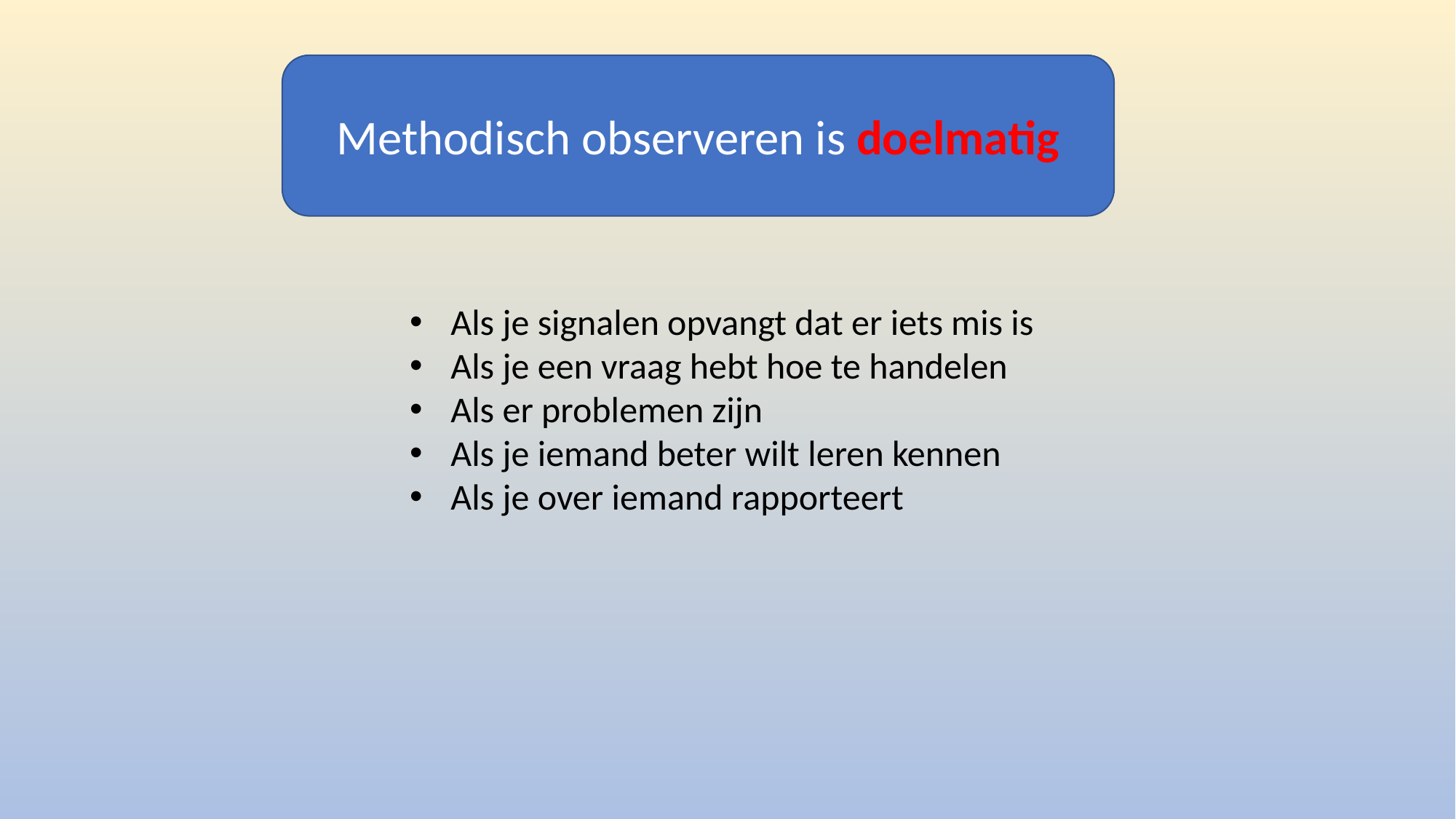

Methodisch observeren is doelmatig
Als je signalen opvangt dat er iets mis is
Als je een vraag hebt hoe te handelen
Als er problemen zijn
Als je iemand beter wilt leren kennen
Als je over iemand rapporteert